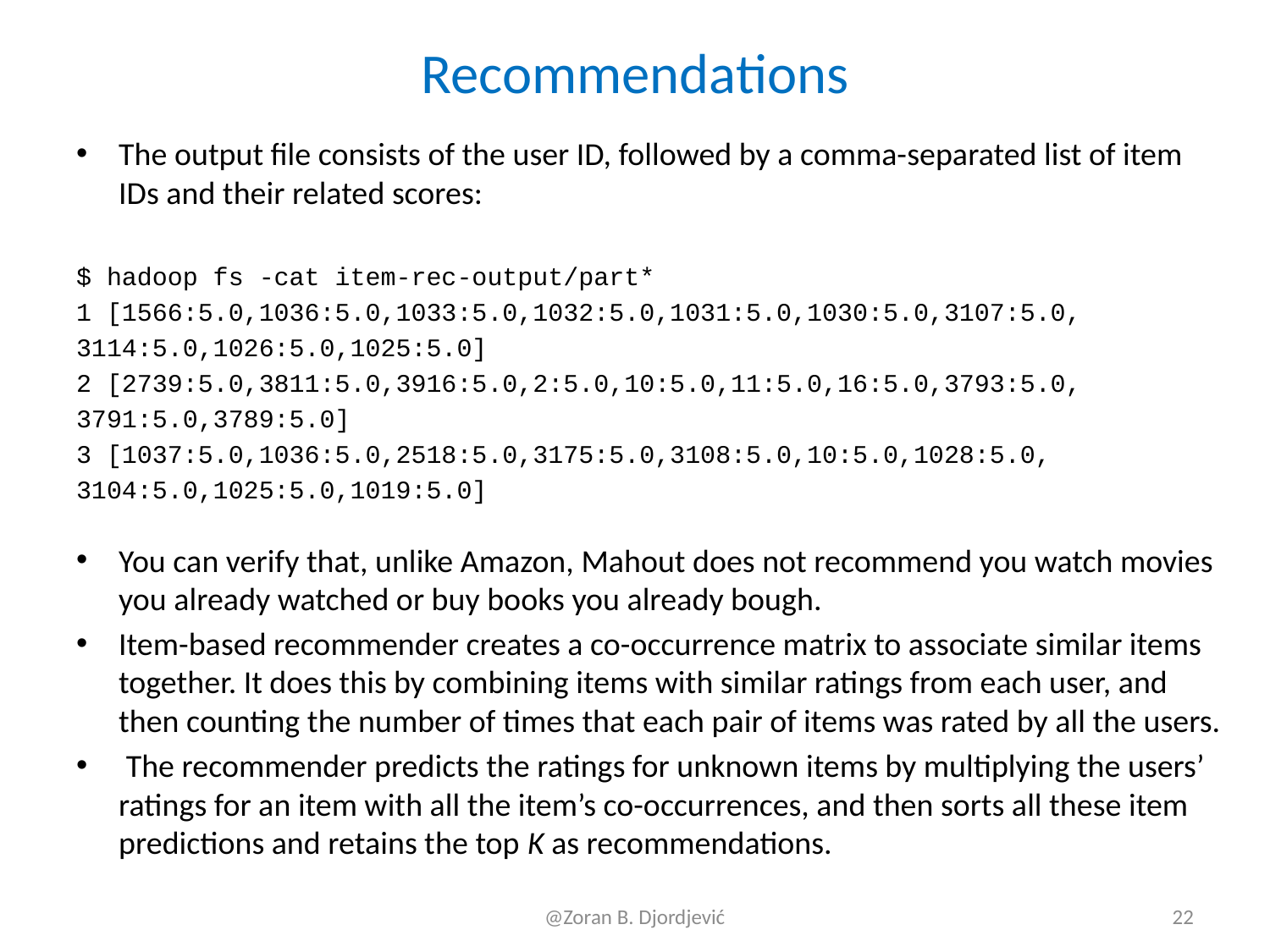

# Recommendations
The output file consists of the user ID, followed by a comma-separated list of item IDs and their related scores:

$ hadoop fs -cat item-rec-output/part*
1 [1566:5.0,1036:5.0,1033:5.0,1032:5.0,1031:5.0,1030:5.0,3107:5.0,
3114:5.0,1026:5.0,1025:5.0]
2 [2739:5.0,3811:5.0,3916:5.0,2:5.0,10:5.0,11:5.0,16:5.0,3793:5.0,
3791:5.0,3789:5.0]
3 [1037:5.0,1036:5.0,2518:5.0,3175:5.0,3108:5.0,10:5.0,1028:5.0,
3104:5.0,1025:5.0,1019:5.0]

You can verify that, unlike Amazon, Mahout does not recommend you watch movies you already watched or buy books you already bough.
Item-based recommender creates a co-occurrence matrix to associate similar items together. It does this by combining items with similar ratings from each user, and then counting the number of times that each pair of items was rated by all the users.
 The recommender predicts the ratings for unknown items by multiplying the users’ ratings for an item with all the item’s co-occurrences, and then sorts all these item predictions and retains the top K as recommendations.
@Zoran B. Djordjević
22